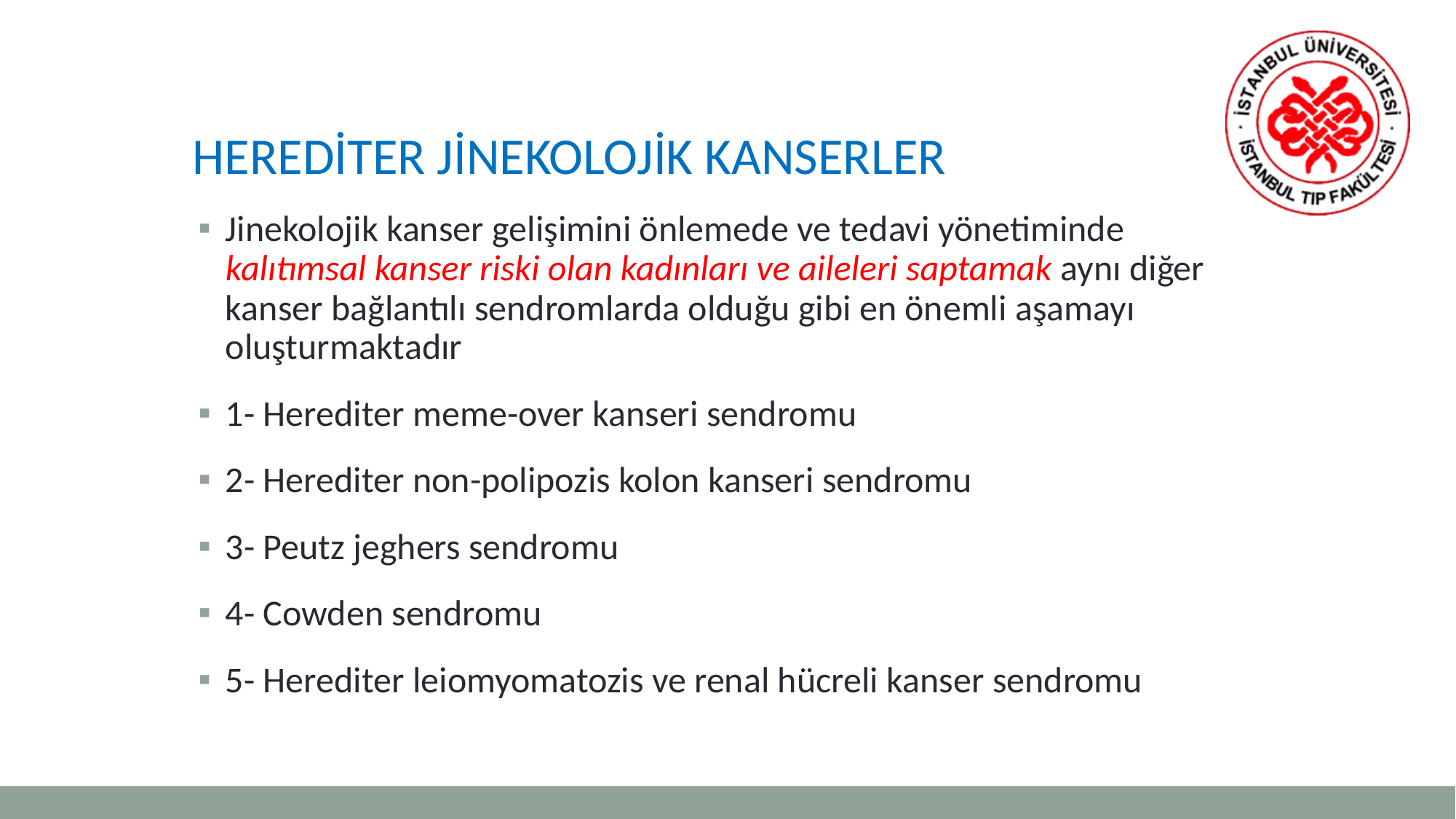

# HEREDİTER JİNEKOLOJİK KANSERLER
Jinekolojik kanser gelişimini önlemede ve tedavi yönetiminde kalıtımsal kanser riski olan kadınları ve aileleri saptamak aynı diğer kanser bağlantılı sendromlarda olduğu gibi en önemli aşamayı oluşturmaktadır
1- Herediter meme-over kanseri sendromu
2- Herediter non-polipozis kolon kanseri sendromu
3- Peutz jeghers sendromu
4- Cowden sendromu
5- Herediter leiomyomatozis ve renal hücreli kanser sendromu